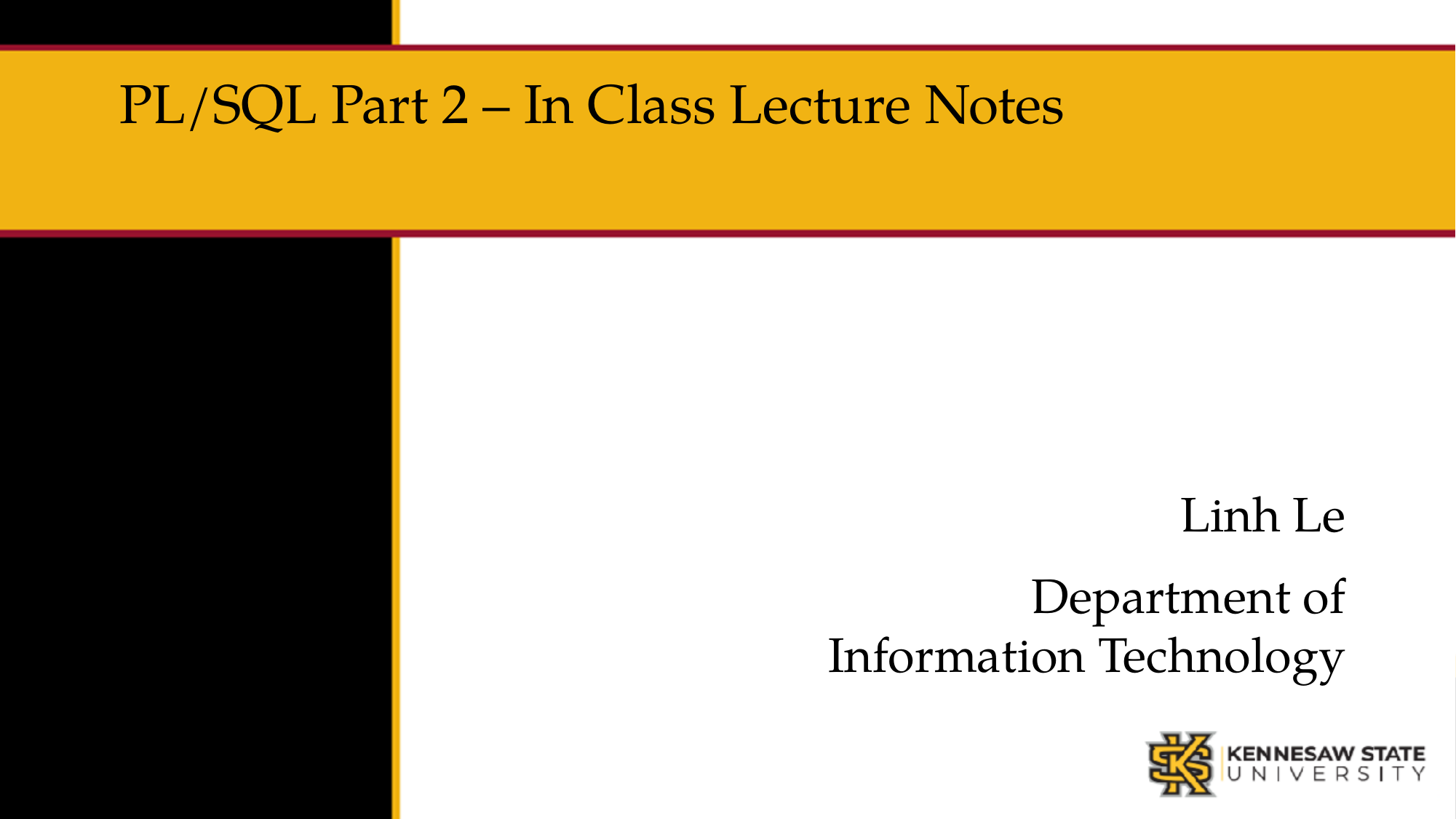

# PL/SQL Part 2 – In Class Lecture Notes
Linh Le
Department of Information Technology